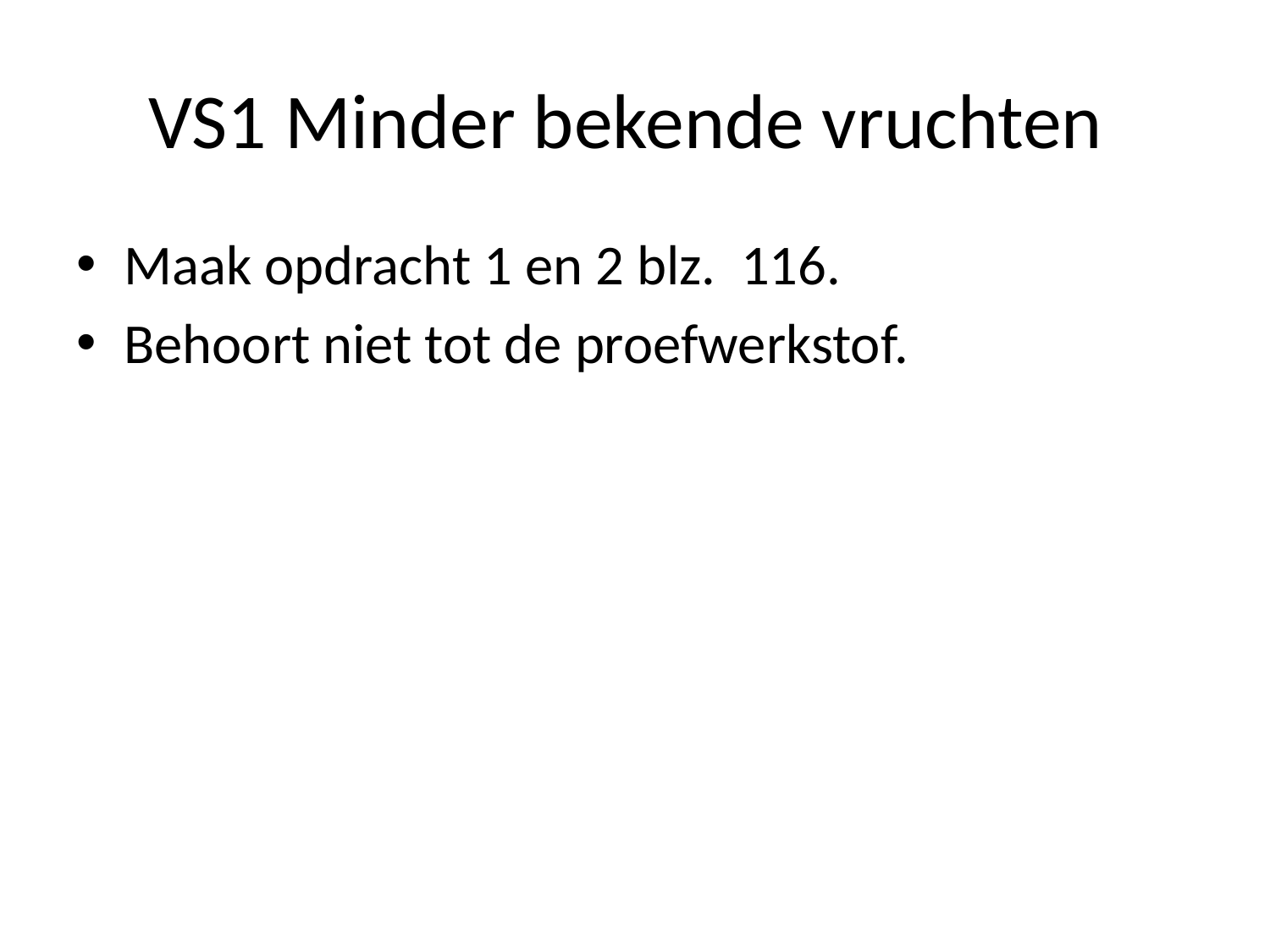

# VS1 Minder bekende vruchten
Maak opdracht 1 en 2 blz.  116.
Behoort niet tot de proefwerkstof.